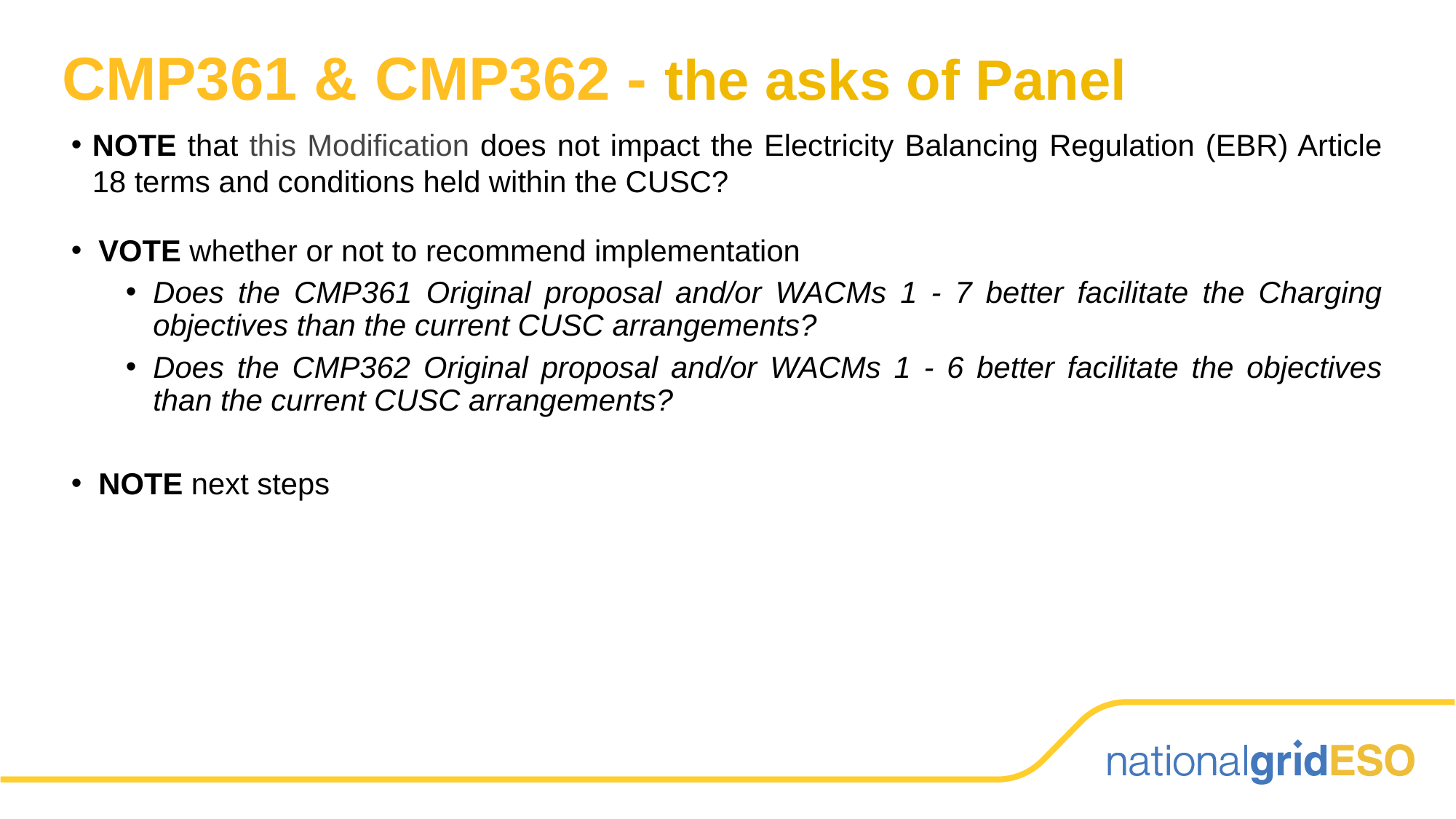

# CMP361 & CMP362 - the asks of Panel
NOTE that this Modification does not impact the Electricity Balancing Regulation (EBR) Article 18 terms and conditions held within the CUSC?

VOTE whether or not to recommend implementation
Does the CMP361 Original proposal and/or WACMs 1 - 7 better facilitate the Charging objectives than the current CUSC arrangements?
Does the CMP362 Original proposal and/or WACMs 1 - 6 better facilitate the objectives than the current CUSC arrangements?

NOTE next steps